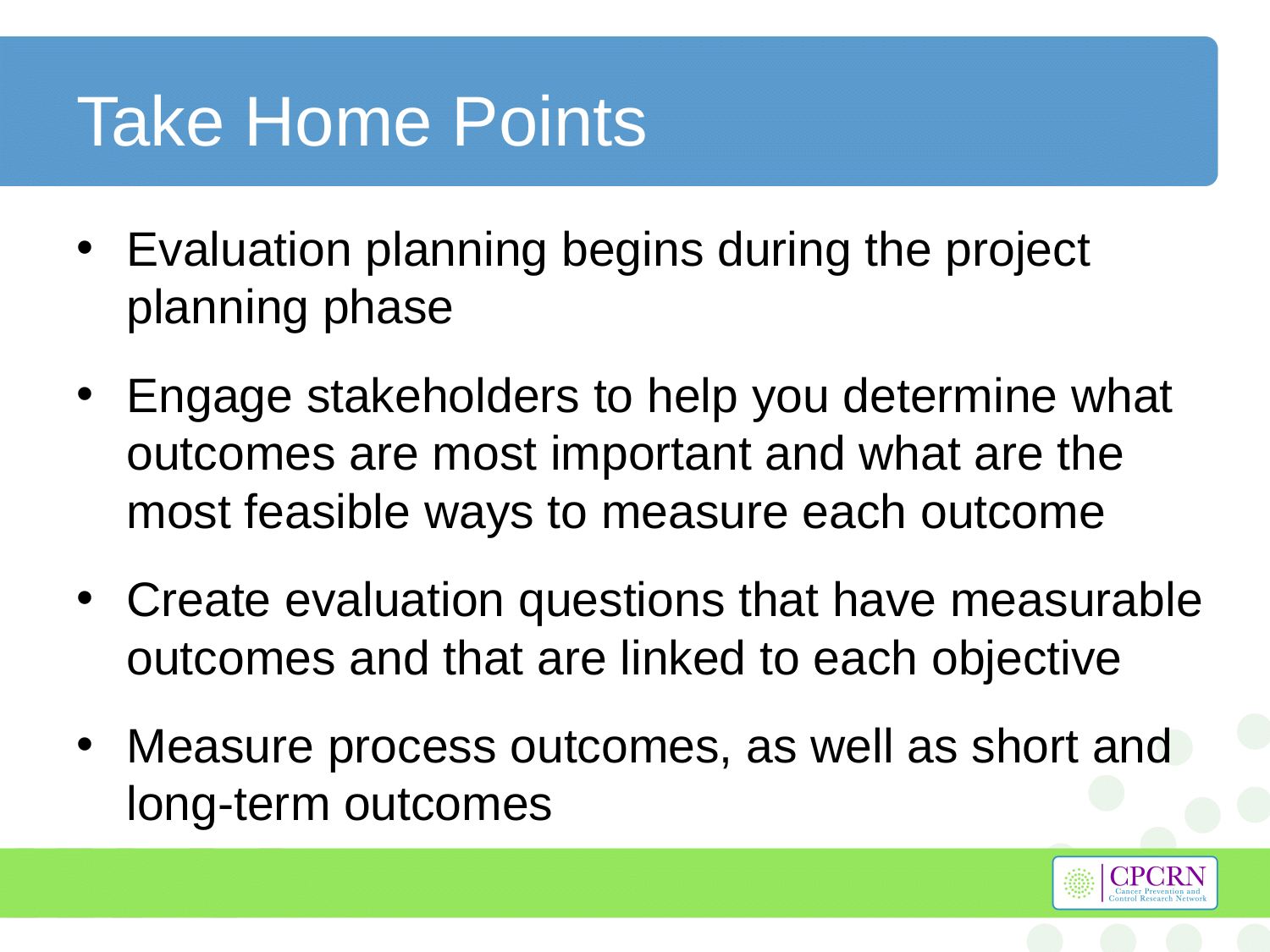

# Take Home Points
Evaluation planning begins during the project planning phase
Engage stakeholders to help you determine what outcomes are most important and what are the most feasible ways to measure each outcome
Create evaluation questions that have measurable outcomes and that are linked to each objective
Measure process outcomes, as well as short and long-term outcomes